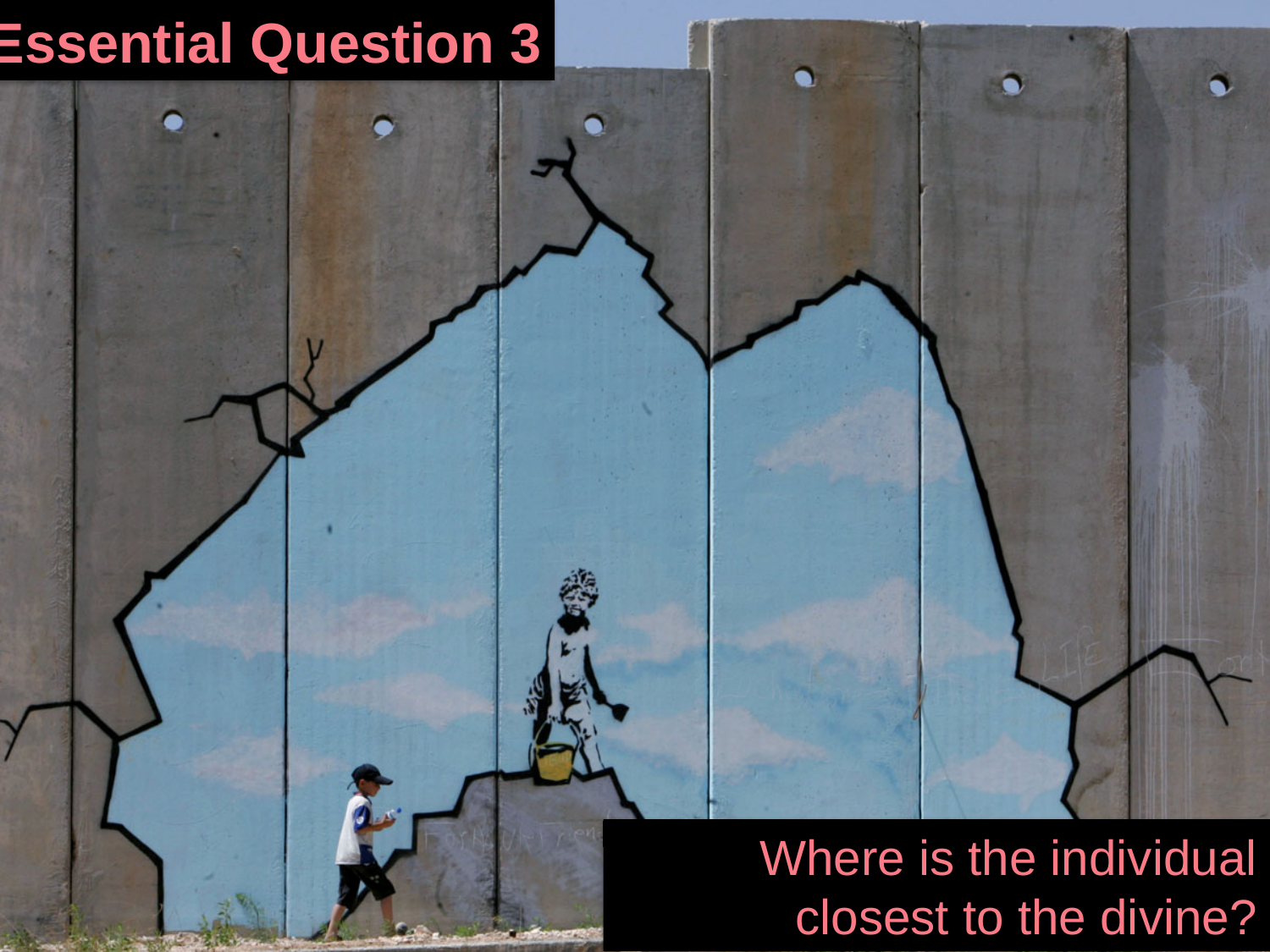

Essential Question 3
Where is the individual closest to the divine?